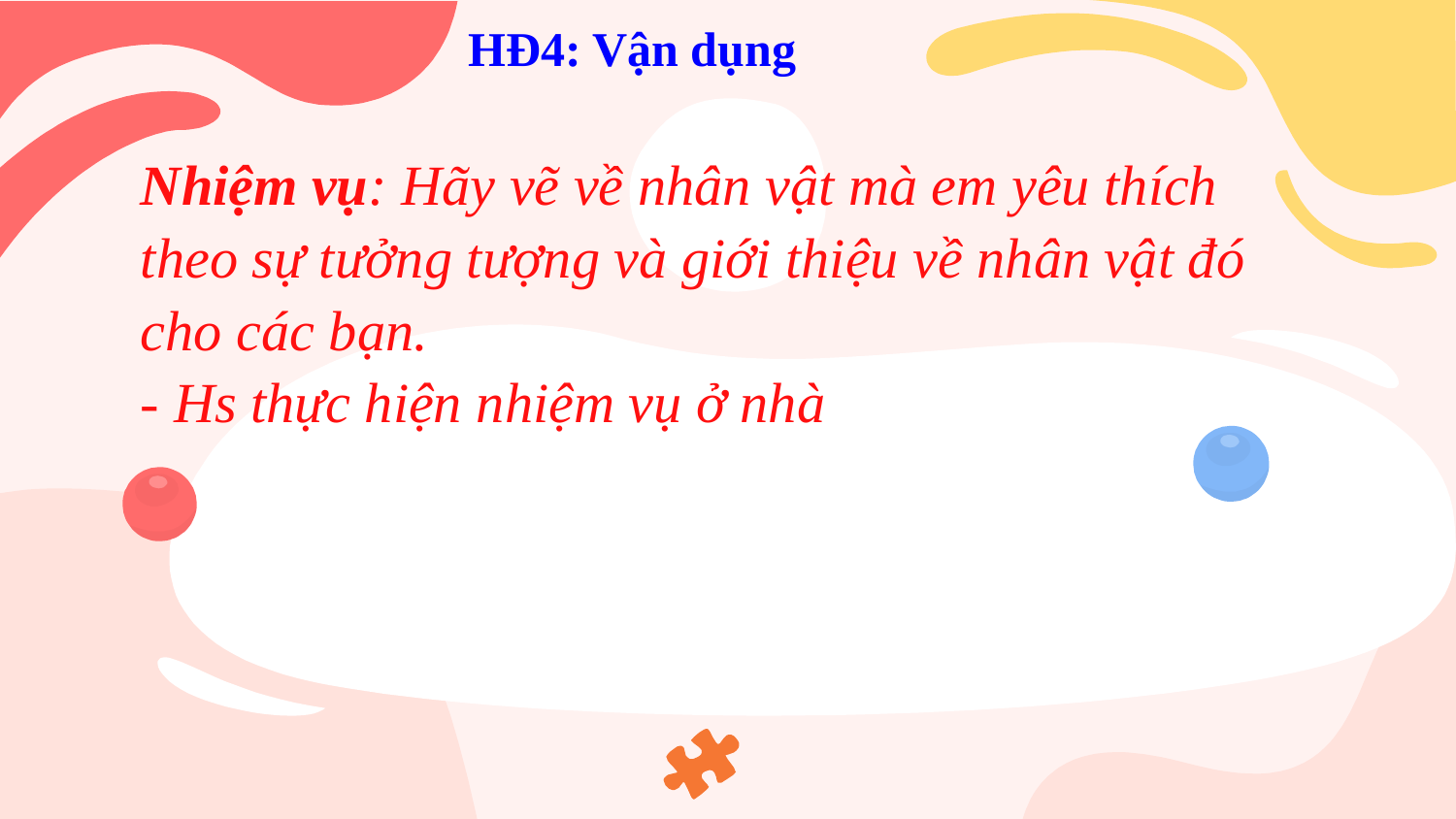

# HĐ4: Vận dụng

Nhiệm vụ: Hãy vẽ về nhân vật mà em yêu thích theo sự tưởng tượng và giới thiệu về nhân vật đó cho các bạn.
- Hs thực hiện nhiệm vụ ở nhà